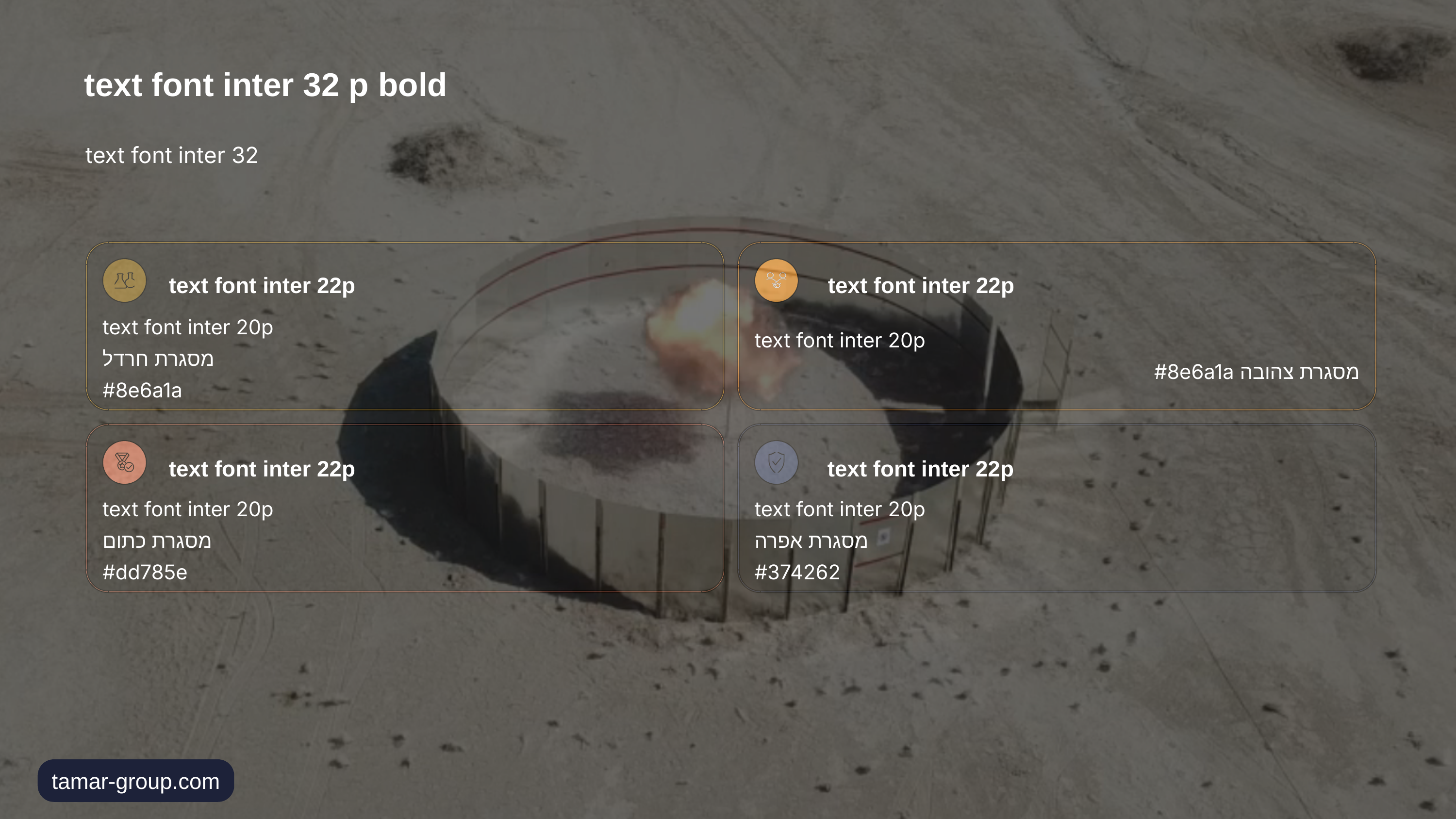

text font inter 32 p bold
text font inter 32

text font inter 22p

text font inter 22p
text font inter 20p
מסגרת חרדל
#8e6a1a
text font inter 20p
מסגרת צהובה #8e6a1a

text font inter 22p
text font inter 22p
text font inter 20p
מסגרת כתום
#dd785e
text font inter 20p
מסגרת אפרה
#374262

tamar-group.com